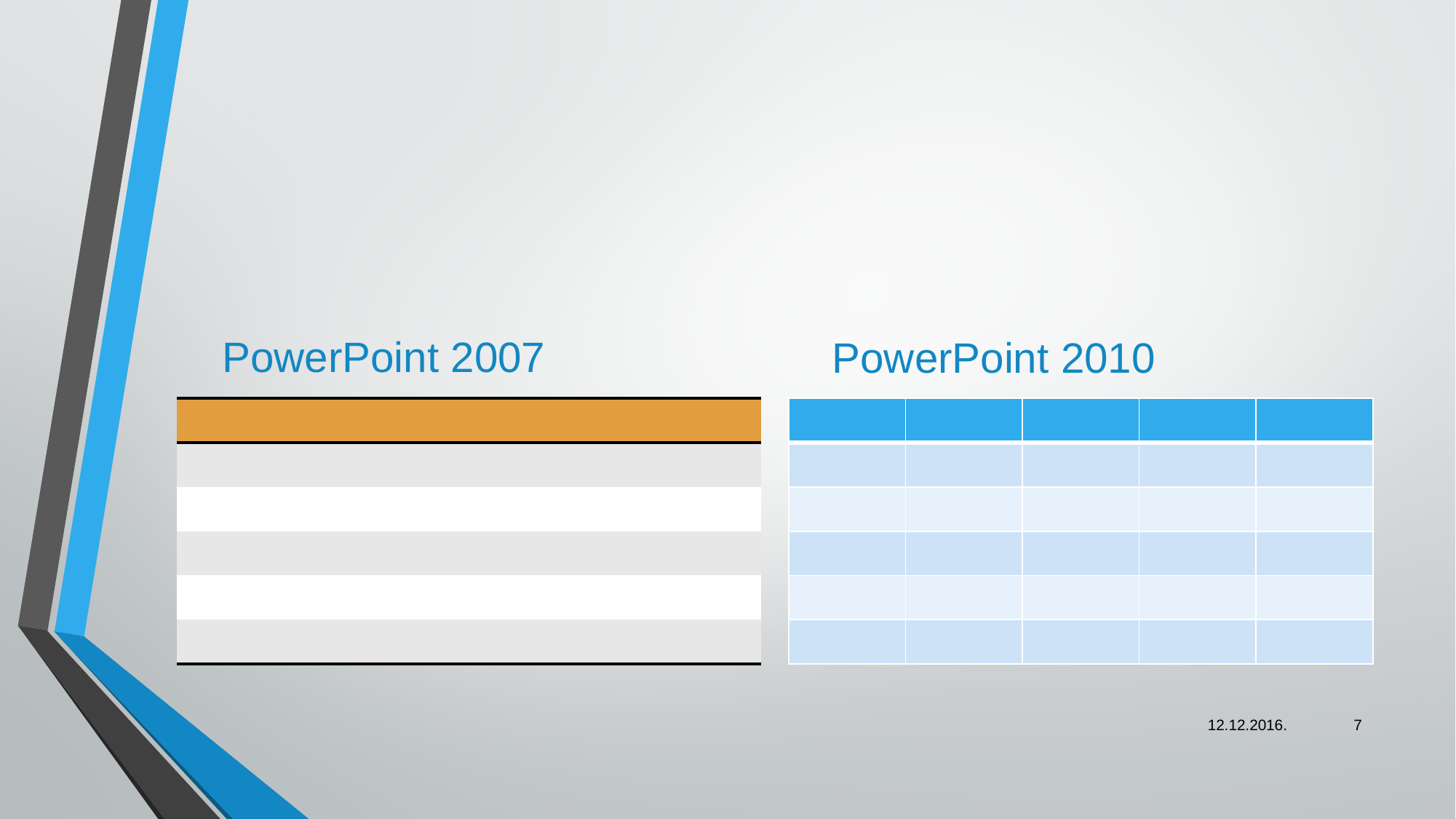

PowerPoint 2007
PowerPoint 2010
|  |  |  |  |
| --- | --- | --- | --- |
|  |  |  |  |
|  |  |  |  |
|  |  |  |  |
|  |  |  |  |
|  |  |  |  |
|  |  |  |  |  |
| --- | --- | --- | --- | --- |
|  |  |  |  |  |
|  |  |  |  |  |
|  |  |  |  |  |
|  |  |  |  |  |
|  |  |  |  |  |
12.12.2016.
7